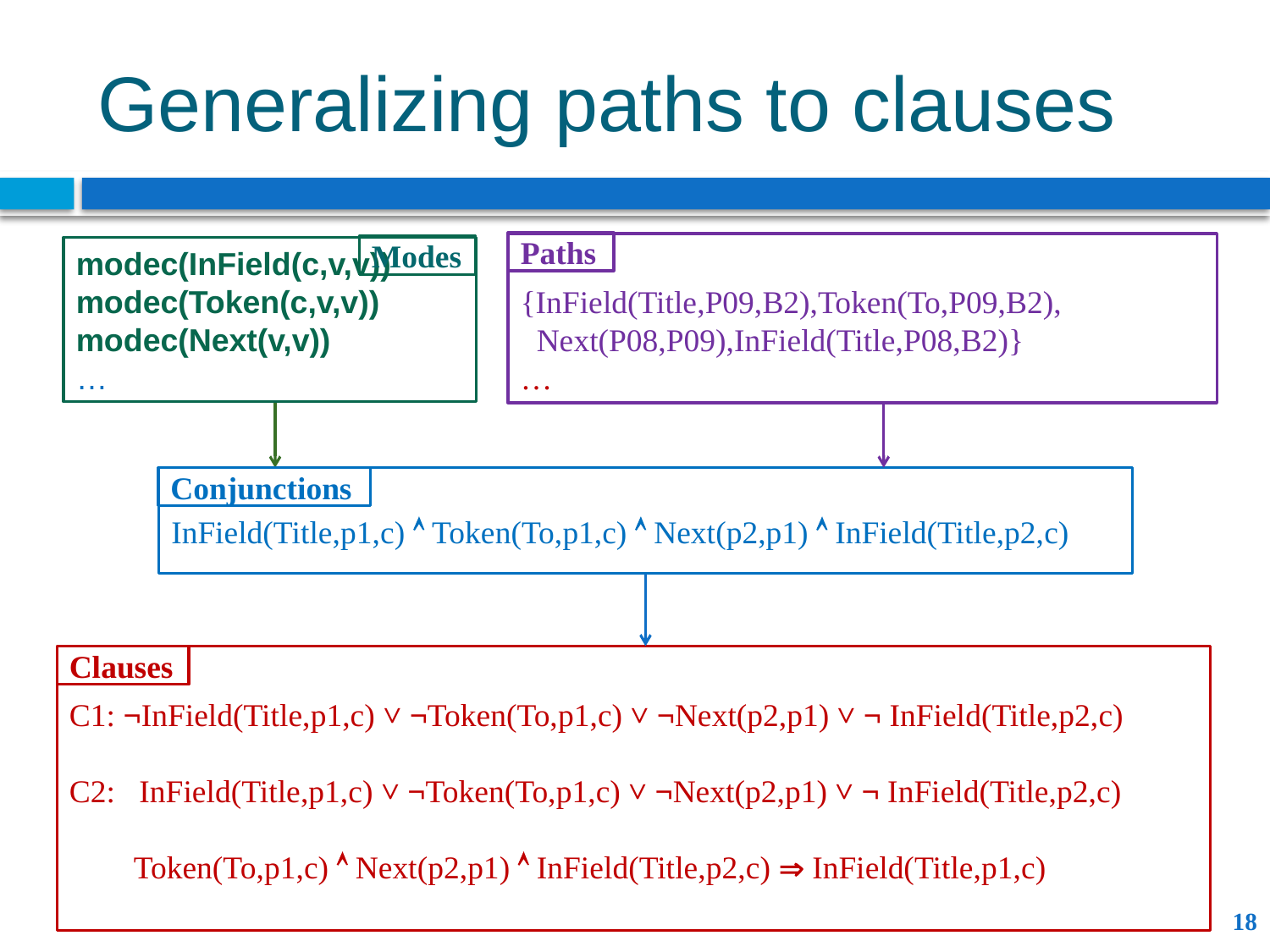

# Generalizing paths to clauses
Paths

{InField(Title,P09,B2),Token(To,P09,B2),
  Next(P08,P09),InField(Title,P08,B2)}
…
Modes
modec(InField(c,v,v))
modec(Token(c,v,v))
modec(Next(v,v))
…
Conjunctions

InField(Title,p1,c) ∧ Token(To,p1,c) ∧ Next(p2,p1) ∧ InField(Title,p2,c)

C1: ¬InField(Title,p1,c) ˅ ¬Token(To,p1,c) ˅ ¬Next(p2,p1) ˅ ¬ InField(Title,p2,c)

C2:   InField(Title,p1,c) ˅ ¬Token(To,p1,c) ˅ ¬Next(p2,p1) ˅ ¬ InField(Title,p2,c)

        Token(To,p1,c) ∧ Next(p2,p1) ∧ InField(Title,p2,c) ⇒ InField(Title,p1,c)
Clauses
18